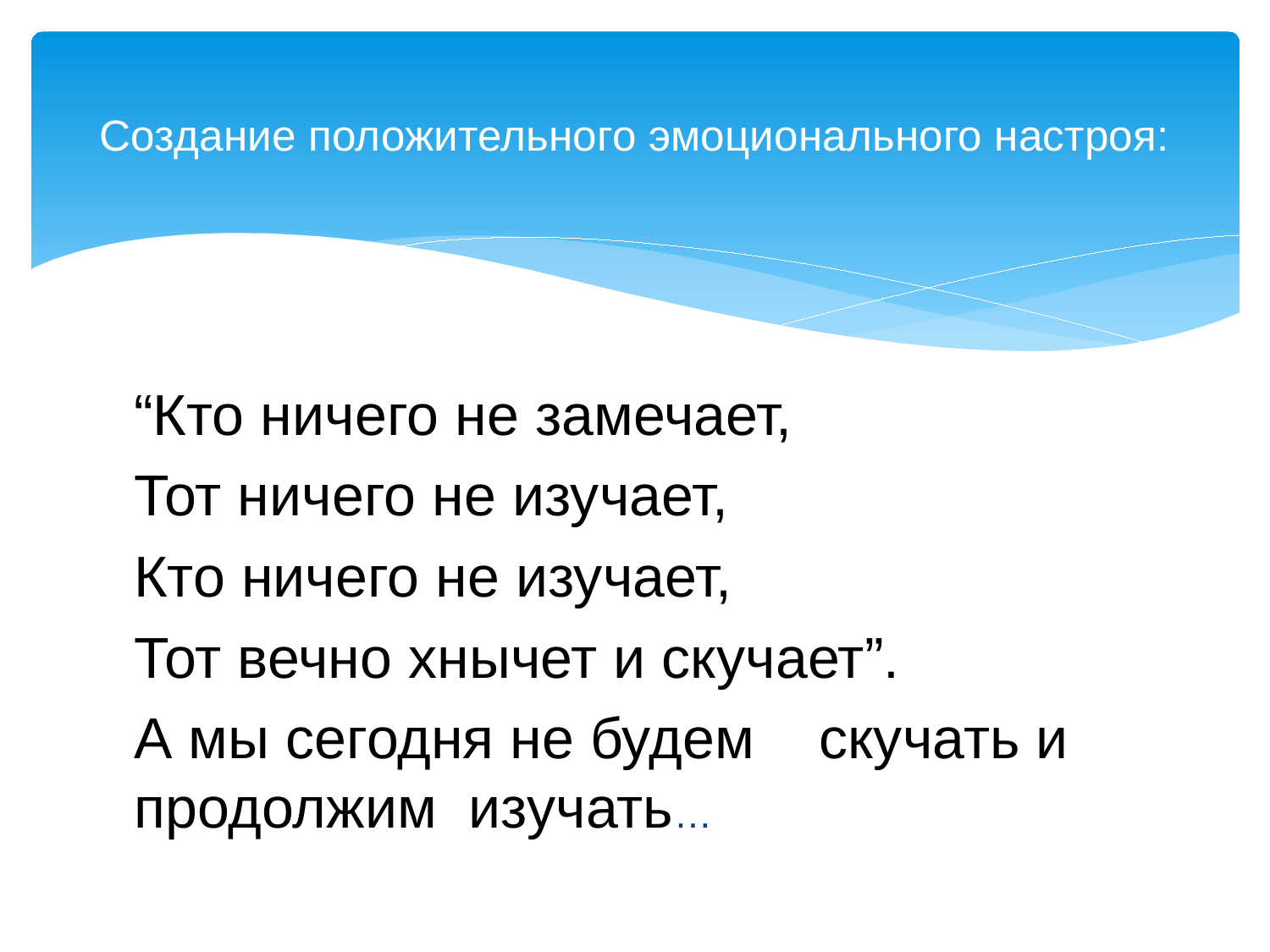

# Создание положительного эмоционального настроя:
“Кто ничего не замечает,
Тот ничего не изучает,
Кто ничего не изучает,
Тот вечно хнычет и скучает”.
А мы сегодня не будем    скучать и продолжим  изучать…